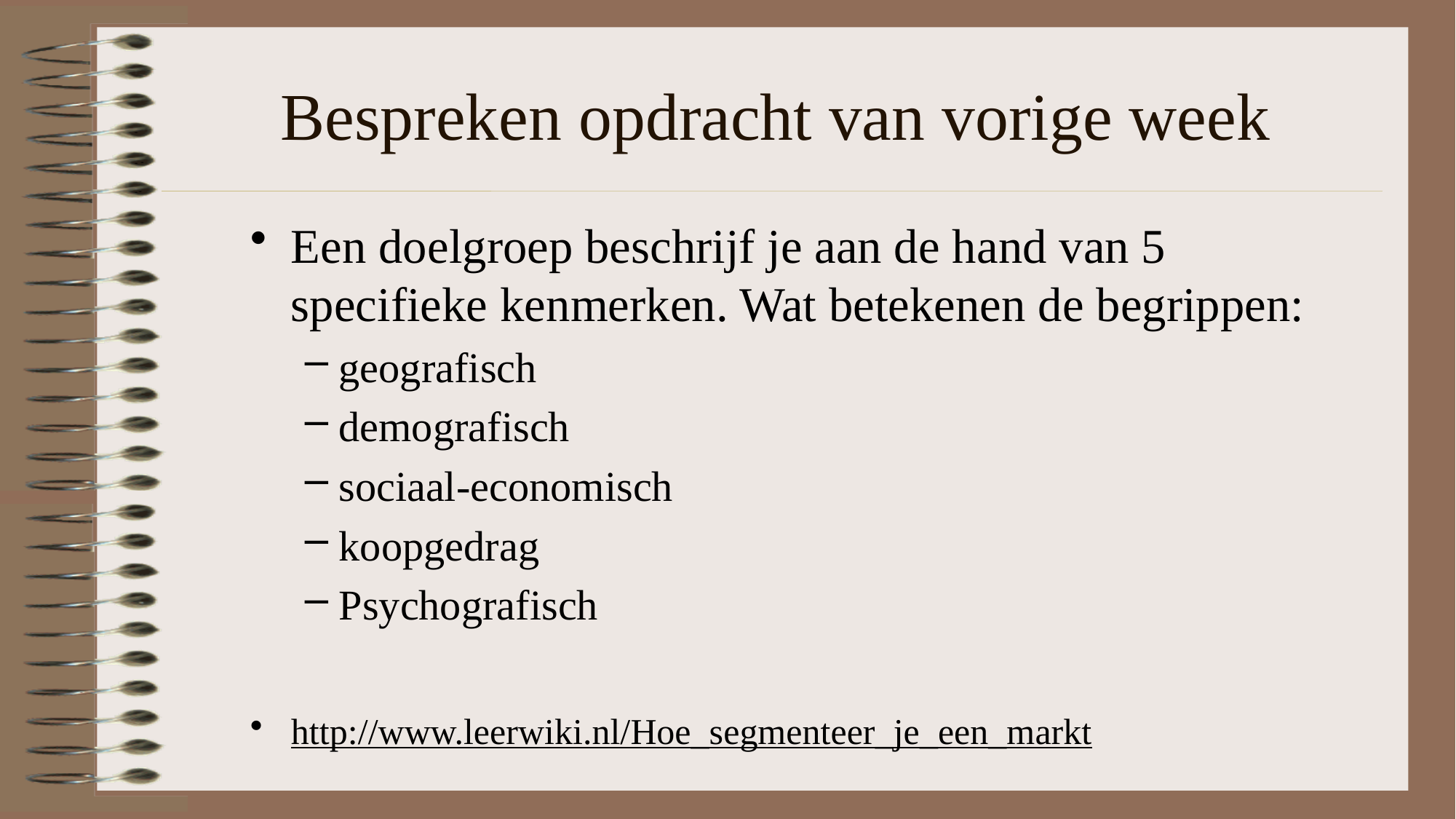

# Bespreken opdracht van vorige week
Een doelgroep beschrijf je aan de hand van 5 specifieke kenmerken. Wat betekenen de begrippen:
geografisch
demografisch
sociaal-economisch
koopgedrag
Psychografisch

http://www.leerwiki.nl/Hoe_segmenteer_je_een_markt